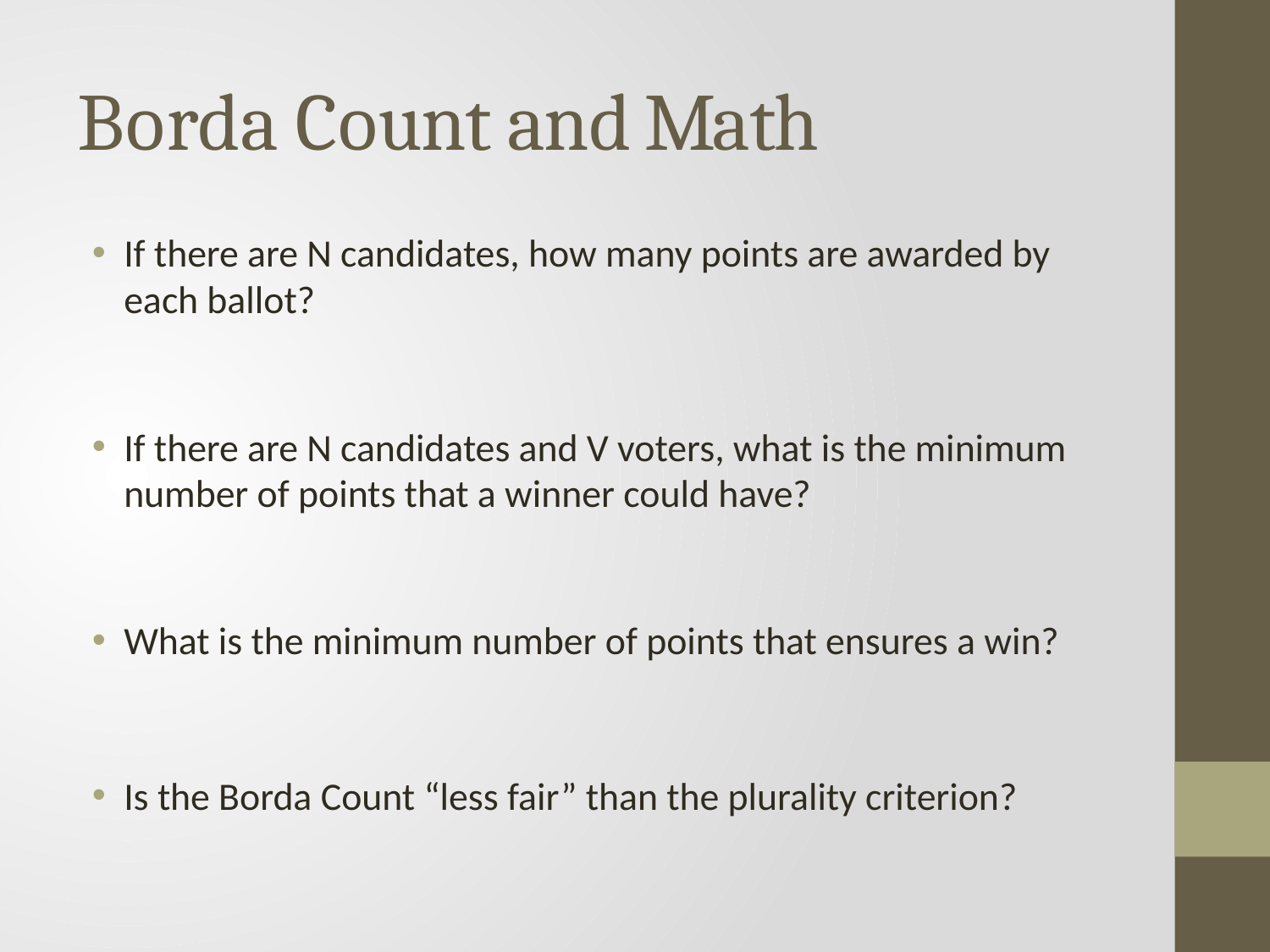

# Borda Count and Math
If there are N candidates, how many points are awarded by each ballot?
If there are N candidates and V voters, what is the minimum number of points that a winner could have?
What is the minimum number of points that ensures a win?

Is the Borda Count “less fair” than the plurality criterion?